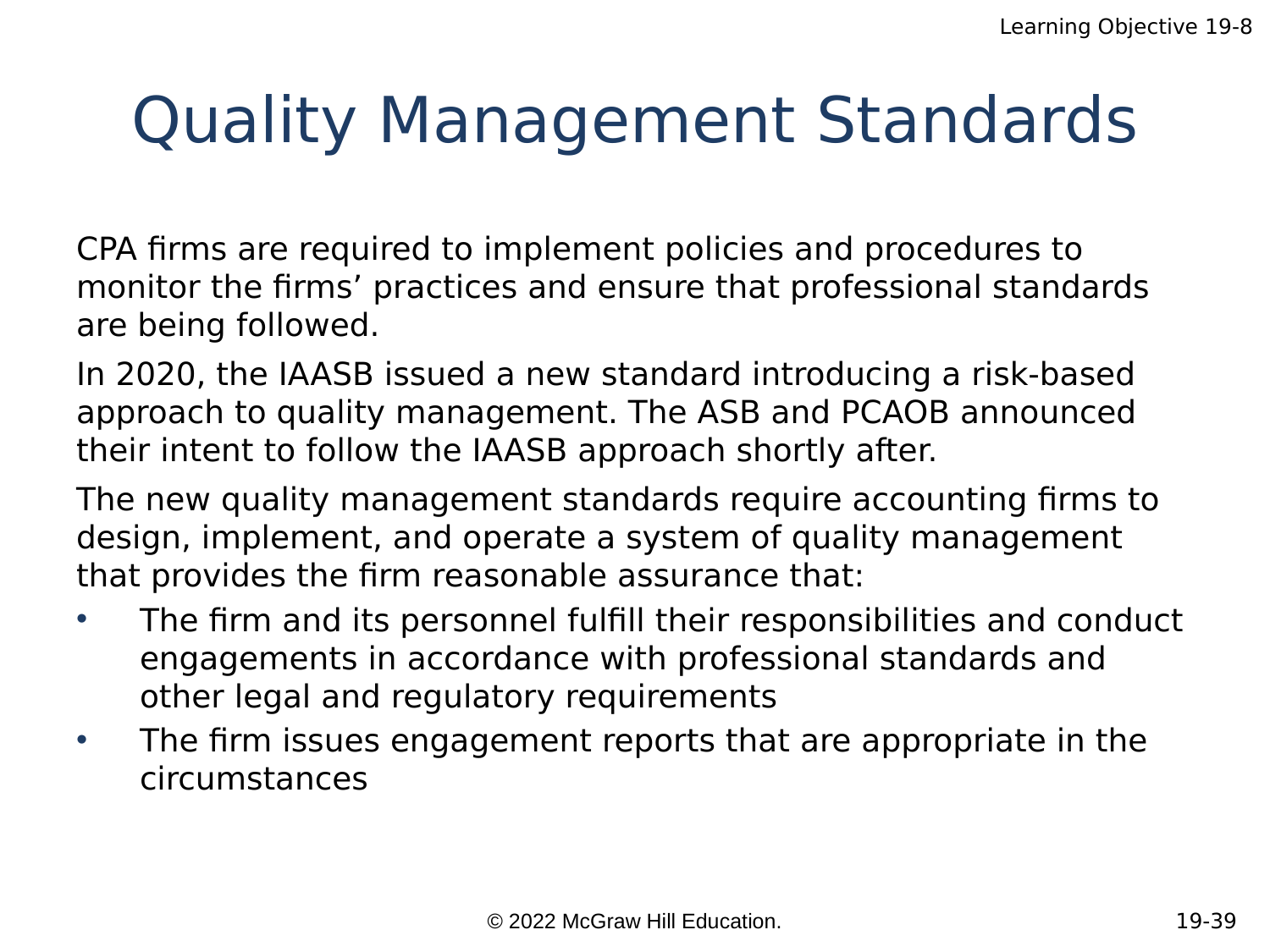

Learning Objective 19-8
# Quality Management Standards
CPA firms are required to implement policies and procedures to monitor the firms’ practices and ensure that professional standards are being followed.
In 2020, the IAASB issued a new standard introducing a risk-based approach to quality management. The ASB and PCAOB announced their intent to follow the IAASB approach shortly after.
The new quality management standards require accounting firms to design, implement, and operate a system of quality management that provides the firm reasonable assurance that:
The firm and its personnel fulfill their responsibilities and conduct engagements in accordance with professional standards and other legal and regulatory requirements
The firm issues engagement reports that are appropriate in the circumstances